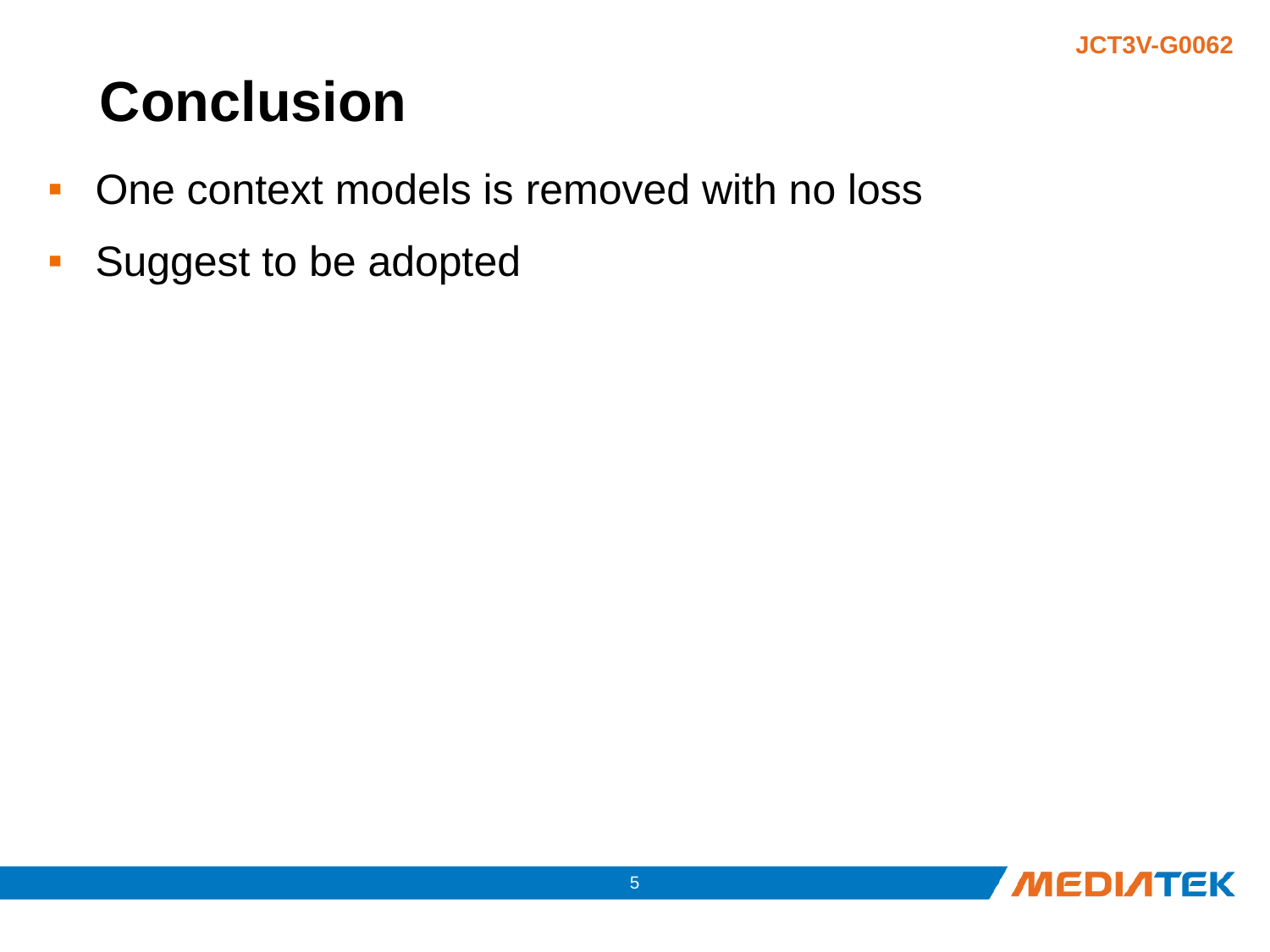

# Conclusion
One context models is removed with no loss
Suggest to be adopted

5